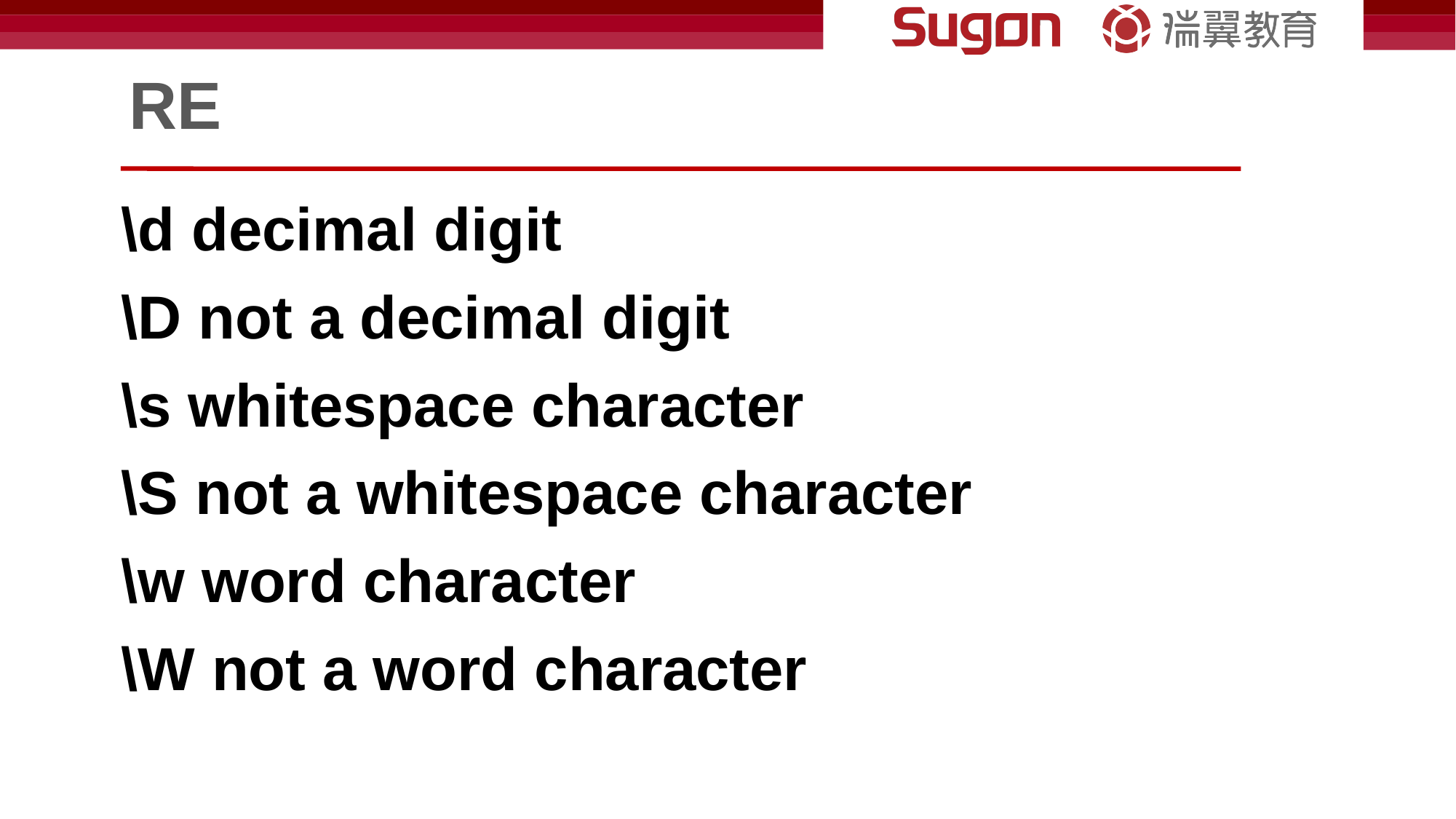

# RE
\d decimal digit
\D not a decimal digit
\s whitespace character
\S not a whitespace character
\w word character
\W not a word character